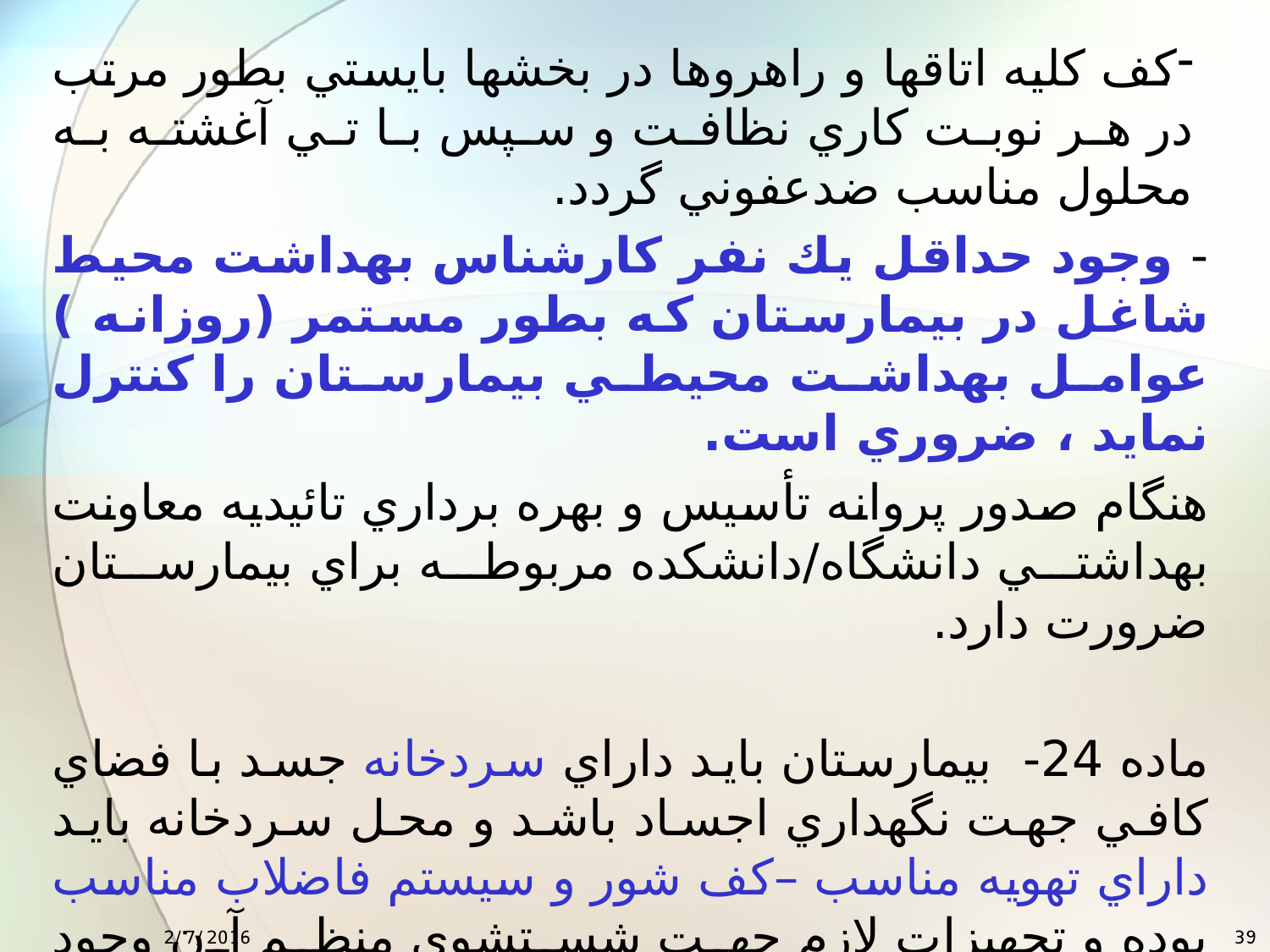

كف كليه اتاقها و راهروها در بخشها بايستي بطور مرتب در هر نوبت كاري نظافت و سپس با تي آغشته به محلول مناسب ضدعفوني گردد.
- وجود حداقل يك نفر كارشناس بهداشت محيط شاغل در بيمارستان كه بطور مستمر (روزانه ) عوامل بهداشت محيطي بيمارستان را كنترل نمايد ، ضروري است.
هنگام صدور پروانه تأسيس و بهره برداري تائيديه معاونت بهداشتي دانشگاه/دانشكده مربوطه براي بيمارستان ضرورت دارد.

ماده 24-  بيمارستان بايد داراي سردخانه جسد با فضاي كافي جهت نگهداري اجساد باشد و محل سردخانه بايد داراي تهويه مناسب –كف شور و سيستم فاضلاب مناسب بوده و تجهيزات لازم جهت شستشوي منظم آن وجود داشته باشد . كف و ديوارها تا سقف كاشي قابل شستشو باشد.

2/7/2016
39